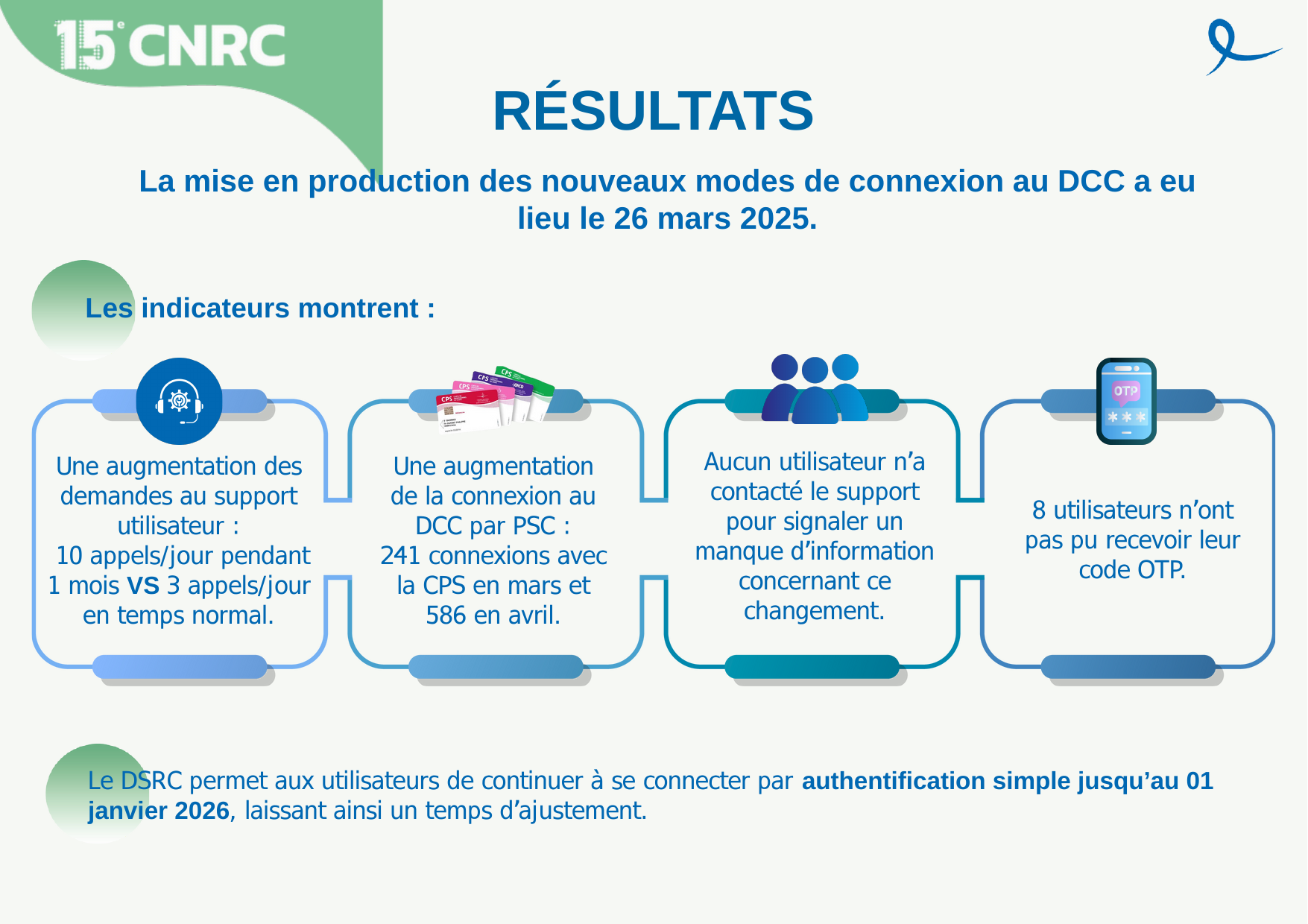

RÉSULTATS
La mise en production des nouveaux modes de connexion au DCC a eu lieu le 26 mars 2025.

Les indicateurs montrent :

Aucun utilisateur n’a contacté le support pour signaler un manque d’information concernant ce changement.
Une augmentation des demandes au support utilisateur :
 10 appels/jour pendant 1 mois VS 3 appels/jour en temps normal.
Une augmentation de la connexion au DCC par PSC :
241 connexions avec la CPS en mars et 586 en avril.
8 utilisateurs n’ont pas pu recevoir leur code OTP.

Le DSRC permet aux utilisateurs de continuer à se connecter par authentification simple jusqu’au 01 janvier 2026, laissant ainsi un temps d’ajustement.